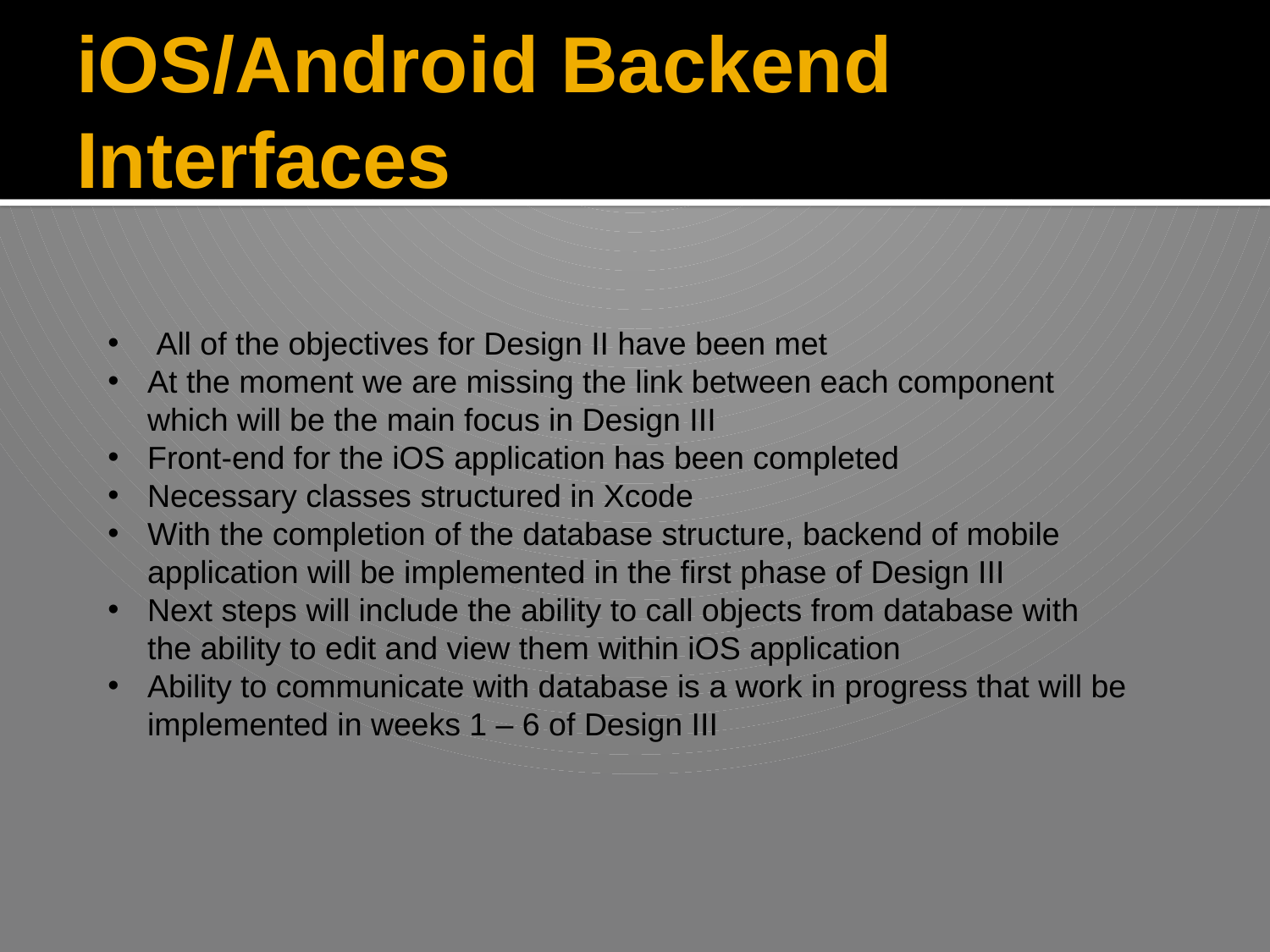

# iOS/Android Backend Interfaces
 All of the objectives for Design II have been met
At the moment we are missing the link between each component which will be the main focus in Design III
Front-end for the iOS application has been completed
Necessary classes structured in Xcode
With the completion of the database structure, backend of mobile application will be implemented in the first phase of Design III
Next steps will include the ability to call objects from database with the ability to edit and view them within iOS application
Ability to communicate with database is a work in progress that will be implemented in weeks 1 – 6 of Design III